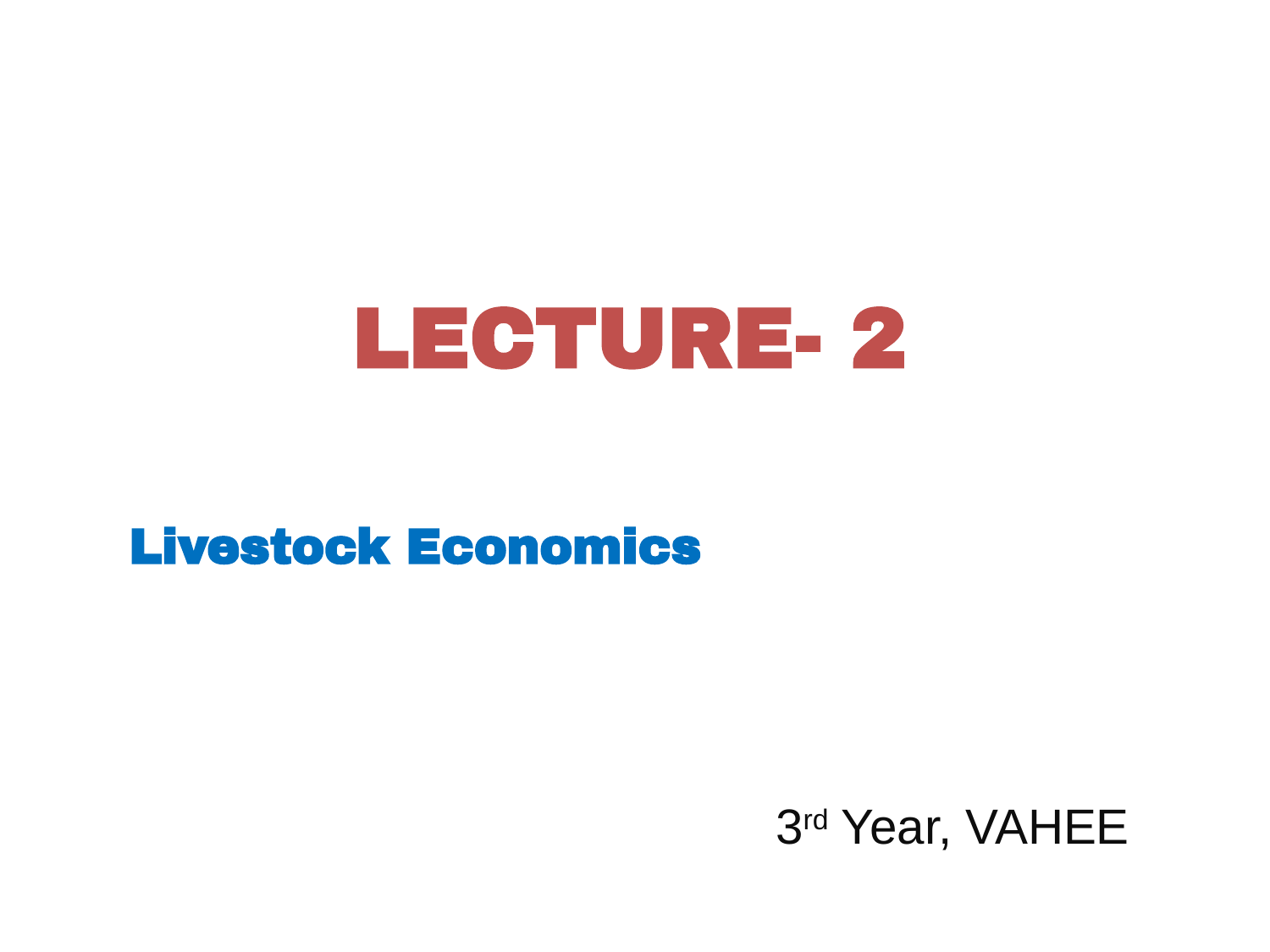

# LECTURE- 2
Livestock Economics

3rd Year, VAHEE